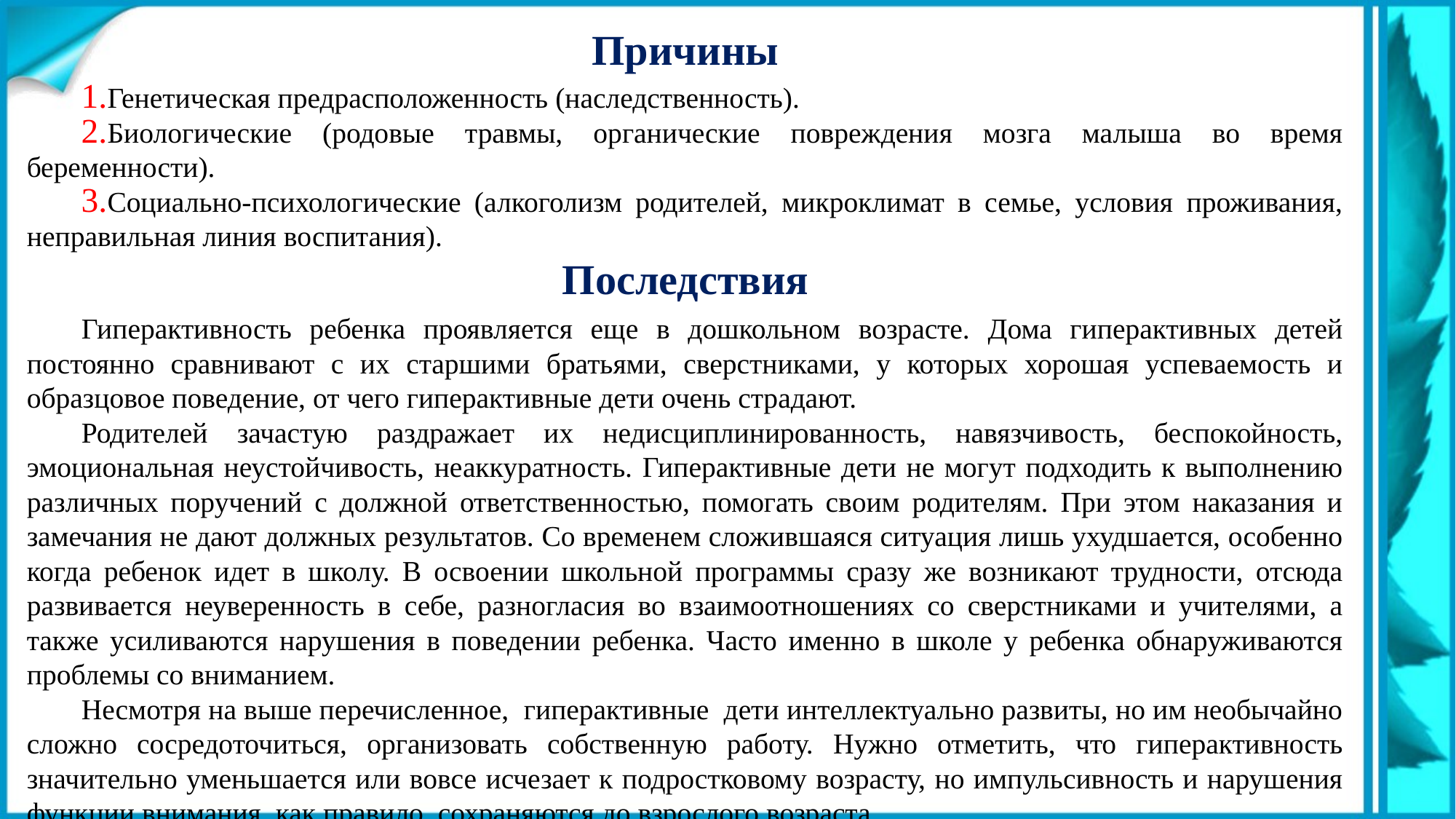

Причины

Генетическая предрасположенность (наследственность).
Биологические (родовые травмы, органические повреждения мозга малыша во время беременности).
Социально-психологические (алкоголизм родителей, микроклимат в семье, условия проживания, неправильная линия воспитания).
Последствия

Гиперактивность ребенка проявляется еще в дошкольном возрасте. Дома гиперактивных детей постоянно сравнивают с их старшими братьями, сверстниками, у которых хорошая успеваемость и образцовое поведение, от чего гиперактивные дети очень страдают.
Родителей зачастую раздражает их недисциплинированность, навязчивость, беспокойность, эмоциональная неустойчивость, неаккуратность. Гиперактивные дети не могут подходить к выполнению различных поручений с должной ответственностью, помогать своим родителям. При этом наказания и замечания не дают должных результатов. Со временем сложившаяся ситуация лишь ухудшается, особенно когда ребенок идет в школу. В освоении школьной программы сразу же возникают трудности, отсюда развивается неуверенность в себе, разногласия во взаимоотношениях со сверстниками и учителями, а также усиливаются нарушения в поведении ребенка. Часто именно в школе у ребенка обнаруживаются проблемы со вниманием.
Несмотря на выше перечисленное,  гиперактивные  дети интеллектуально развиты, но им необычайно сложно сосредоточиться, организовать собственную работу. Нужно отметить, что гиперактивность значительно уменьшается или вовсе исчезает к подростковому возрасту, но импульсивность и нарушения функции внимания, как правило, сохраняются до взрослого возраста.